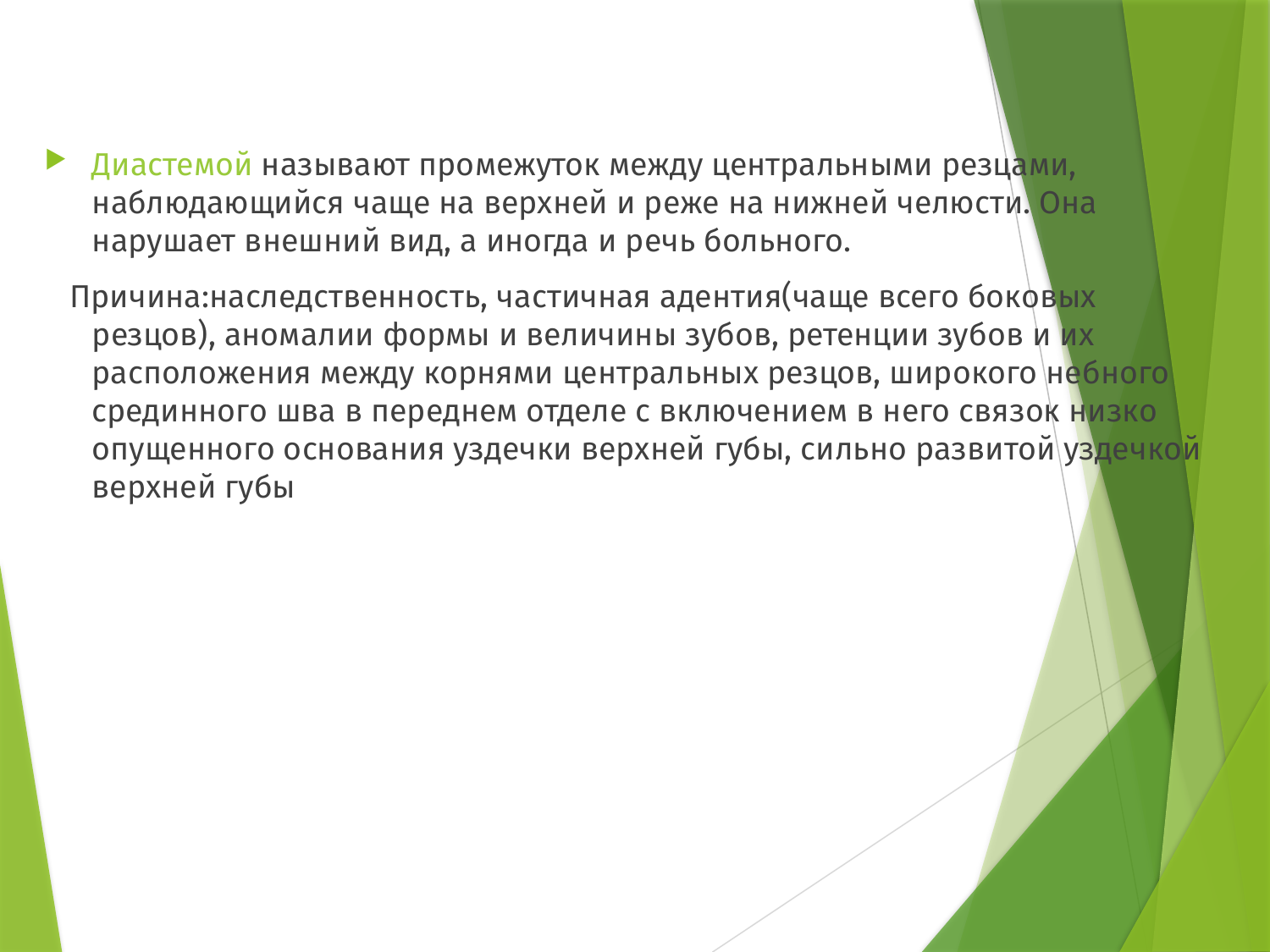

Диастемой называют промежуток между центральными резцами, наблюдающийся чаще на верхней и реже на нижней челюсти. Она нарушает внешний вид, а иногда и речь больного.
   Причина:наследственность, частичная адентия(чаще всего боковых резцов), аномалии формы и величины зубов, ретенции зубов и их расположения между корнями центральных резцов, широкого небного срединного шва в переднем отделе с включением в него связок низко опущенного основания уздечки верхней губы, сильно развитой уздечкой верхней губы